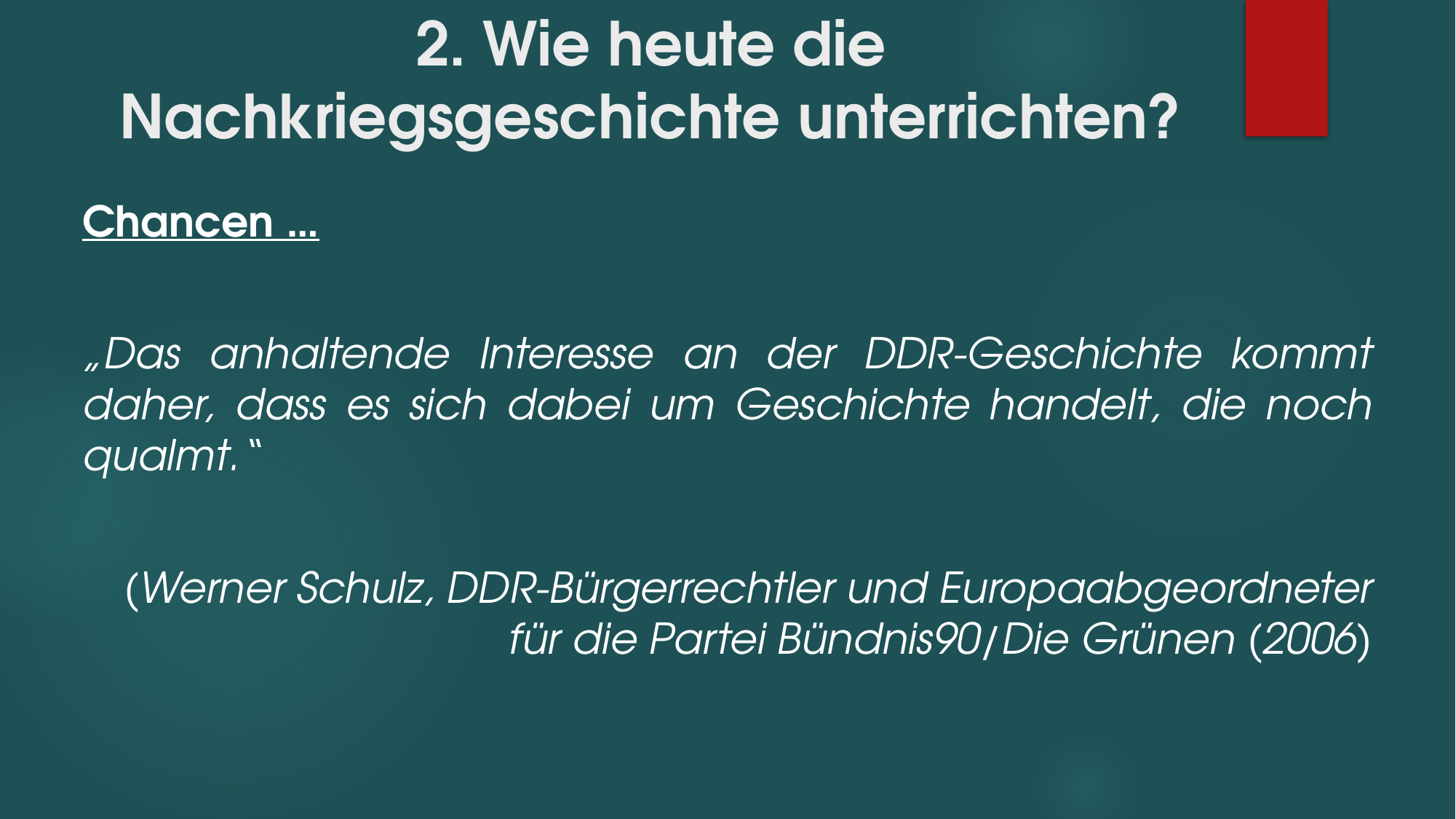

# 2. Wie heute die Nachkriegsgeschichte unterrichten?
Chancen …

„Das anhaltende Interesse an der DDR-Geschichte kommt daher, dass es sich dabei um Geschichte handelt, die noch qualmt.“

(Werner Schulz, DDR-Bürgerrechtler und Europaabgeordneter für die Partei Bündnis90/Die Grünen (2006)